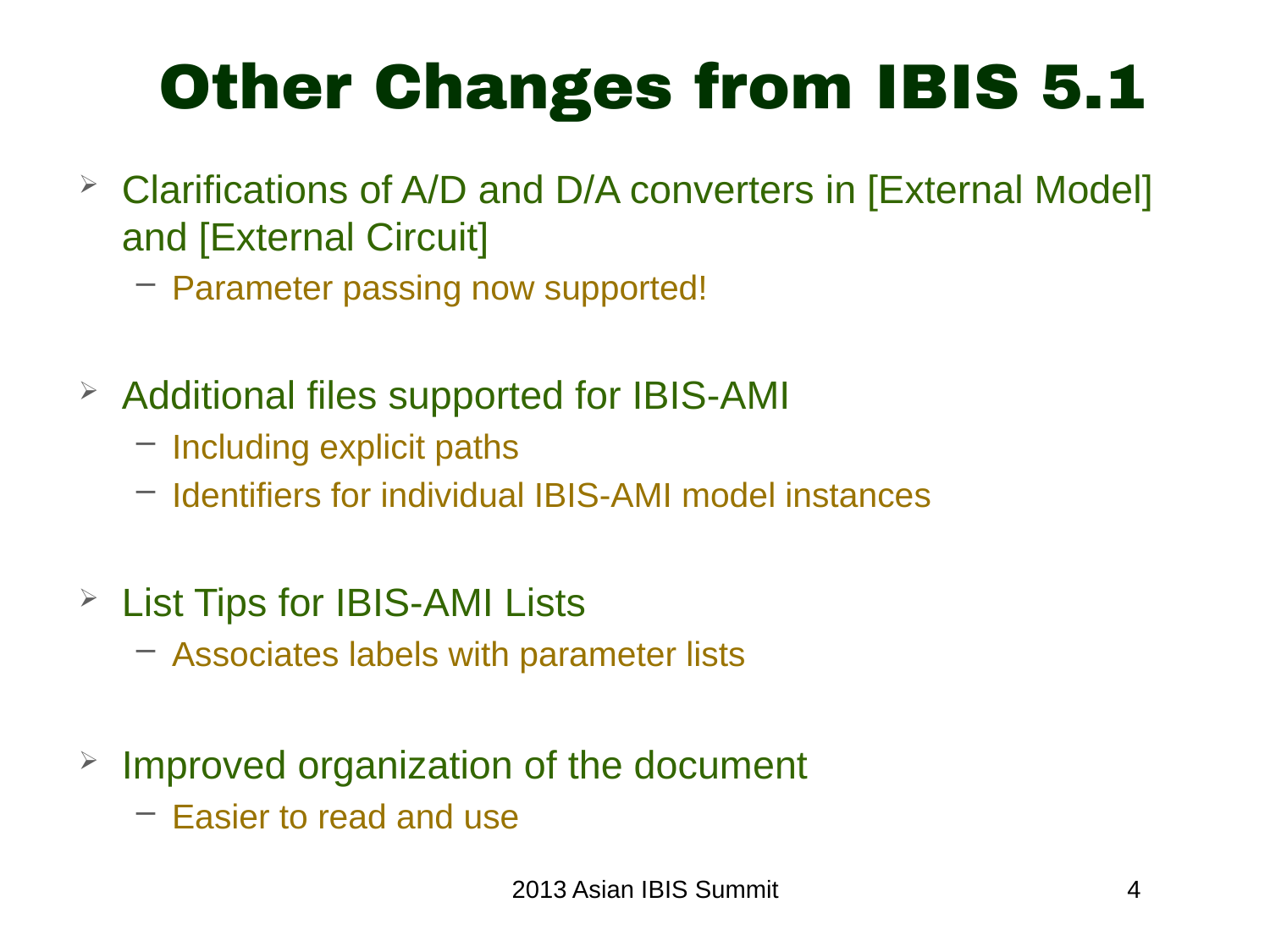

# Other Changes from IBIS 5.1
Clarifications of A/D and D/A converters in [External Model] and [External Circuit]
Parameter passing now supported!

Additional files supported for IBIS-AMI
Including explicit paths
Identifiers for individual IBIS-AMI model instances

List Tips for IBIS-AMI Lists
Associates labels with parameter lists

Improved organization of the document
Easier to read and use

2013 Asian IBIS Summit

4